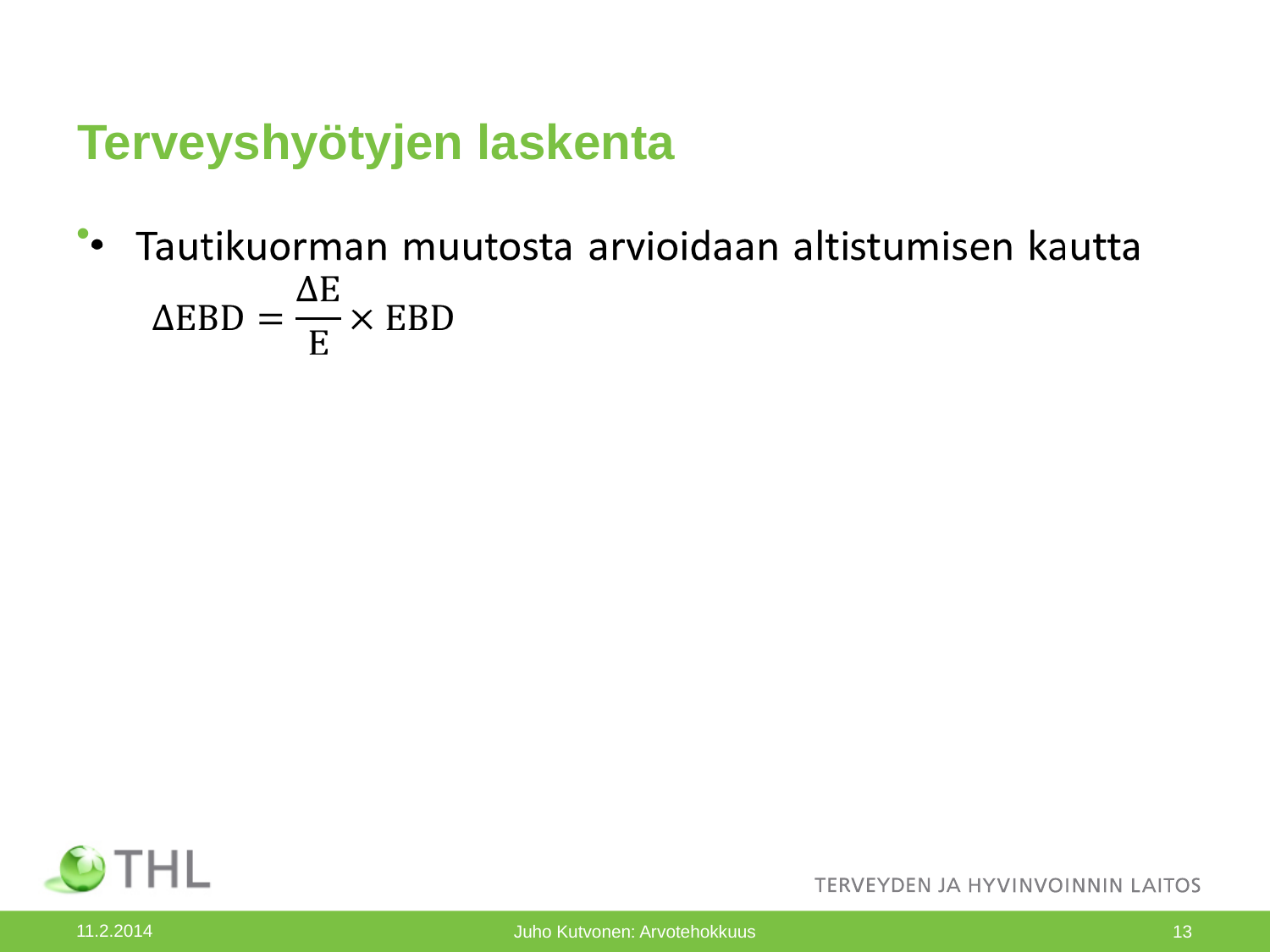

# Terveyshyötyjen laskenta

11.2.2014
Juho Kutvonen: Arvotehokkuus
13